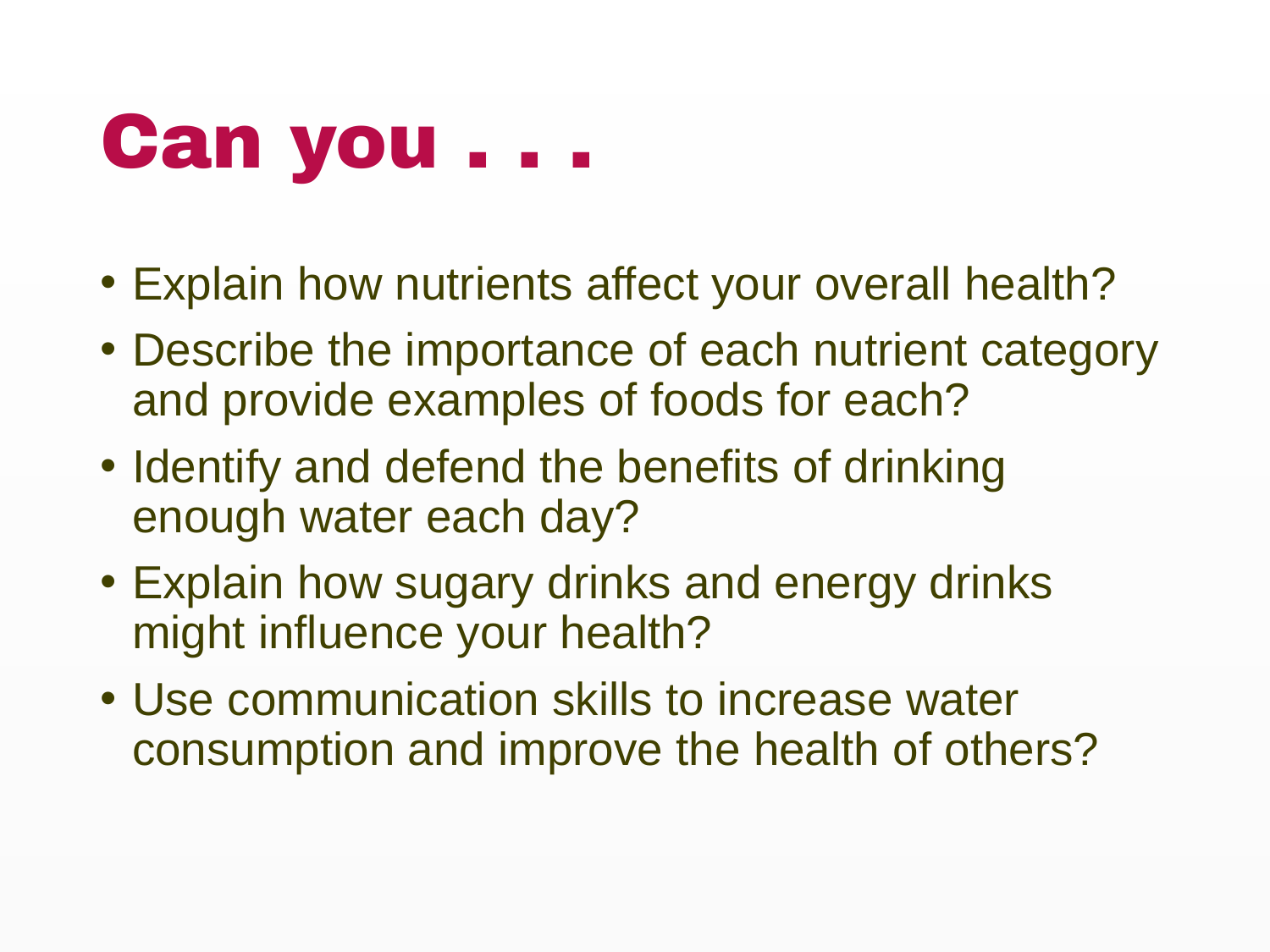

# Can you . . .
Explain how nutrients affect your overall health?
Describe the importance of each nutrient category and provide examples of foods for each?
Identify and defend the benefits of drinking enough water each day?
Explain how sugary drinks and energy drinks might influence your health?
Use communication skills to increase water consumption and improve the health of others?